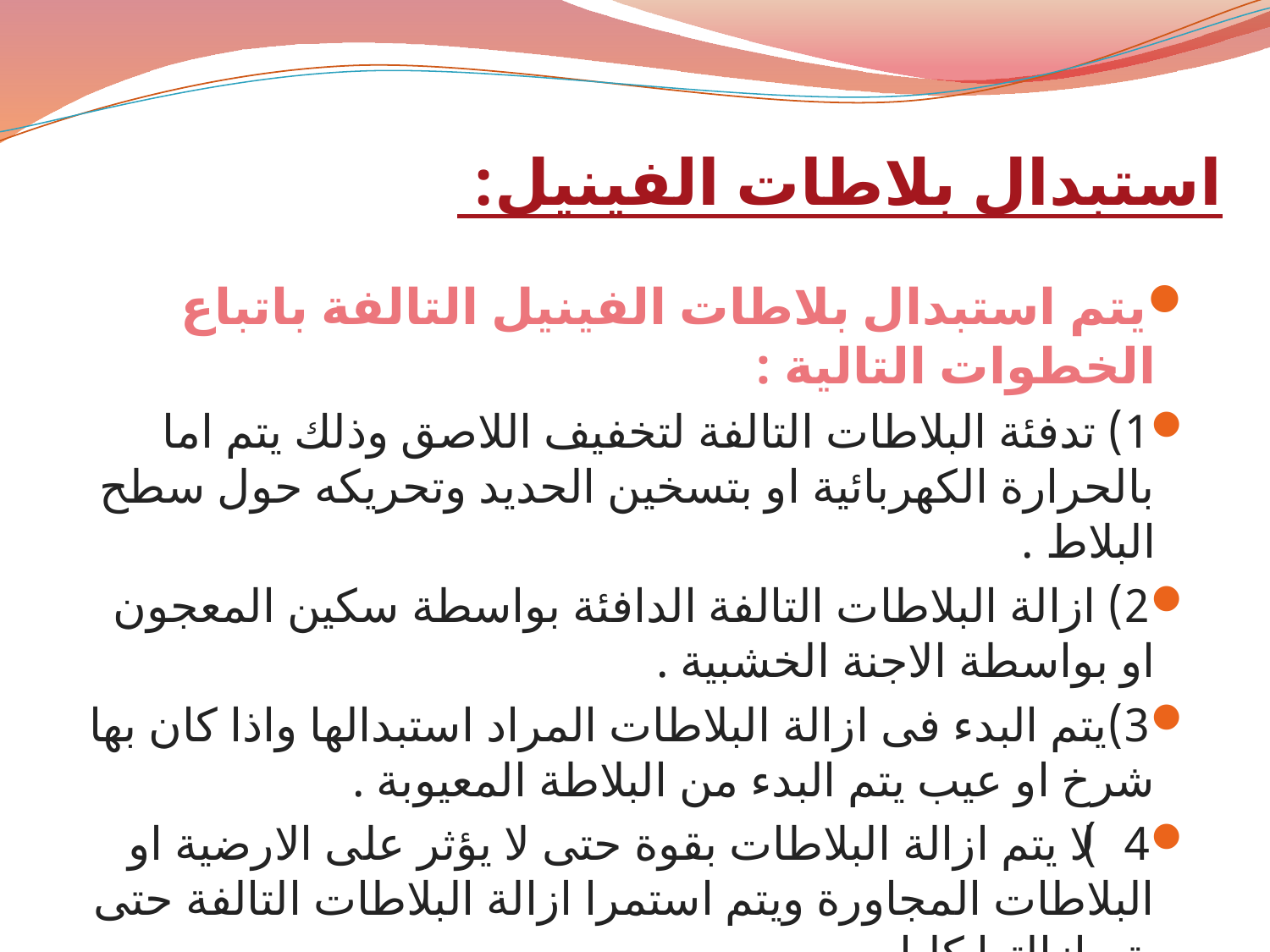

# استبدال بلاطات الفينيل:
يتم استبدال بلاطات الفينيل التالفة باتباع الخطوات التالية :
1) تدفئة البلاطات التالفة لتخفيف اللاصق وذلك يتم اما بالحرارة الكهربائية او بتسخين الحديد وتحريكه حول سطح البلاط .
2) ازالة البلاطات التالفة الدافئة بواسطة سكين المعجون او بواسطة الاجنة الخشبية .
3)يتم البدء فى ازالة البلاطات المراد استبدالها واذا كان بها شرخ او عيب يتم البدء من البلاطة المعيوبة .
4) لا يتم ازالة البلاطات بقوة حتى لا يؤثر على الارضية او البلاطات المجاورة ويتم استمرا ازالة البلاطات التالفة حتى يتم ازالتها كليا .